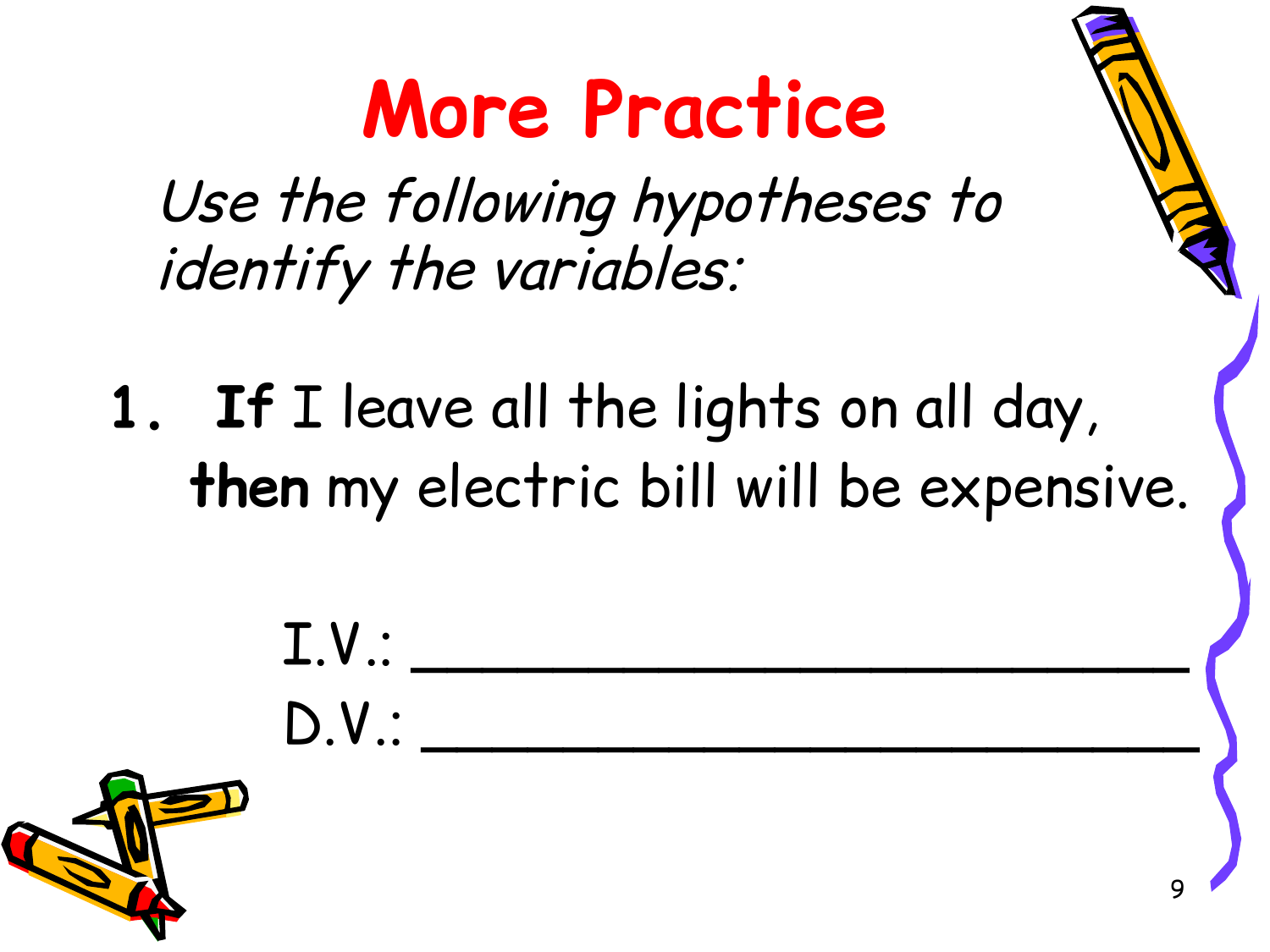

# More Practice
	Use the following hypotheses to identify the variables:

1.  If I leave all the lights on all day,
	  then my electric bill will be expensive.

		I.V.: ______________________
		D.V.: ______________________

9